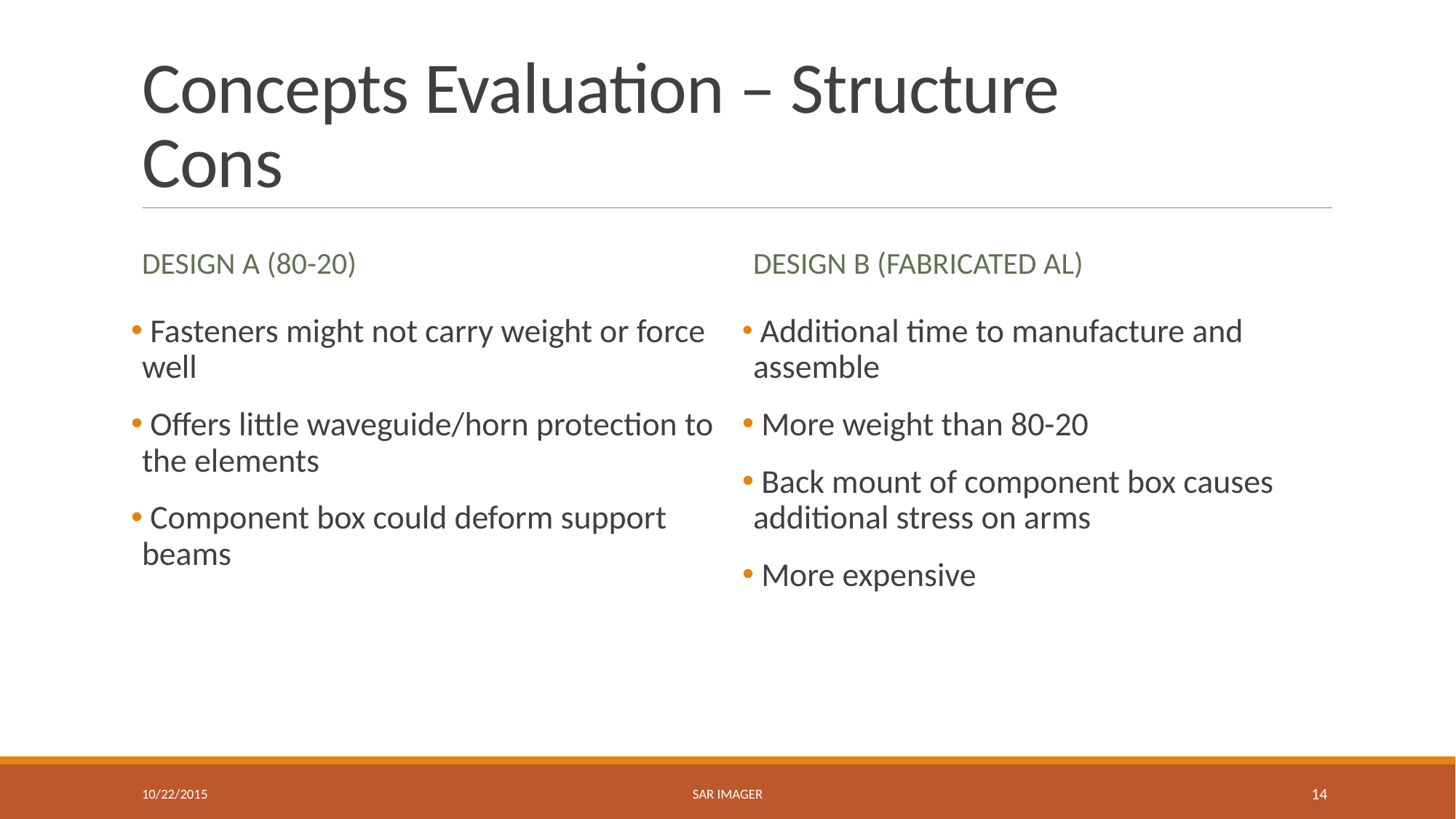

# Concepts Evaluation – Structure Cons
Design A (80-20)
Design b (Fabricated Al)
 Fasteners might not carry weight or force well
 Offers little waveguide/horn protection to the elements
 Component box could deform support beams

 Additional time to manufacture and assemble
 More weight than 80-20
 Back mount of component box causes additional stress on arms
 More expensive

10/22/2015
SAR Imager
14